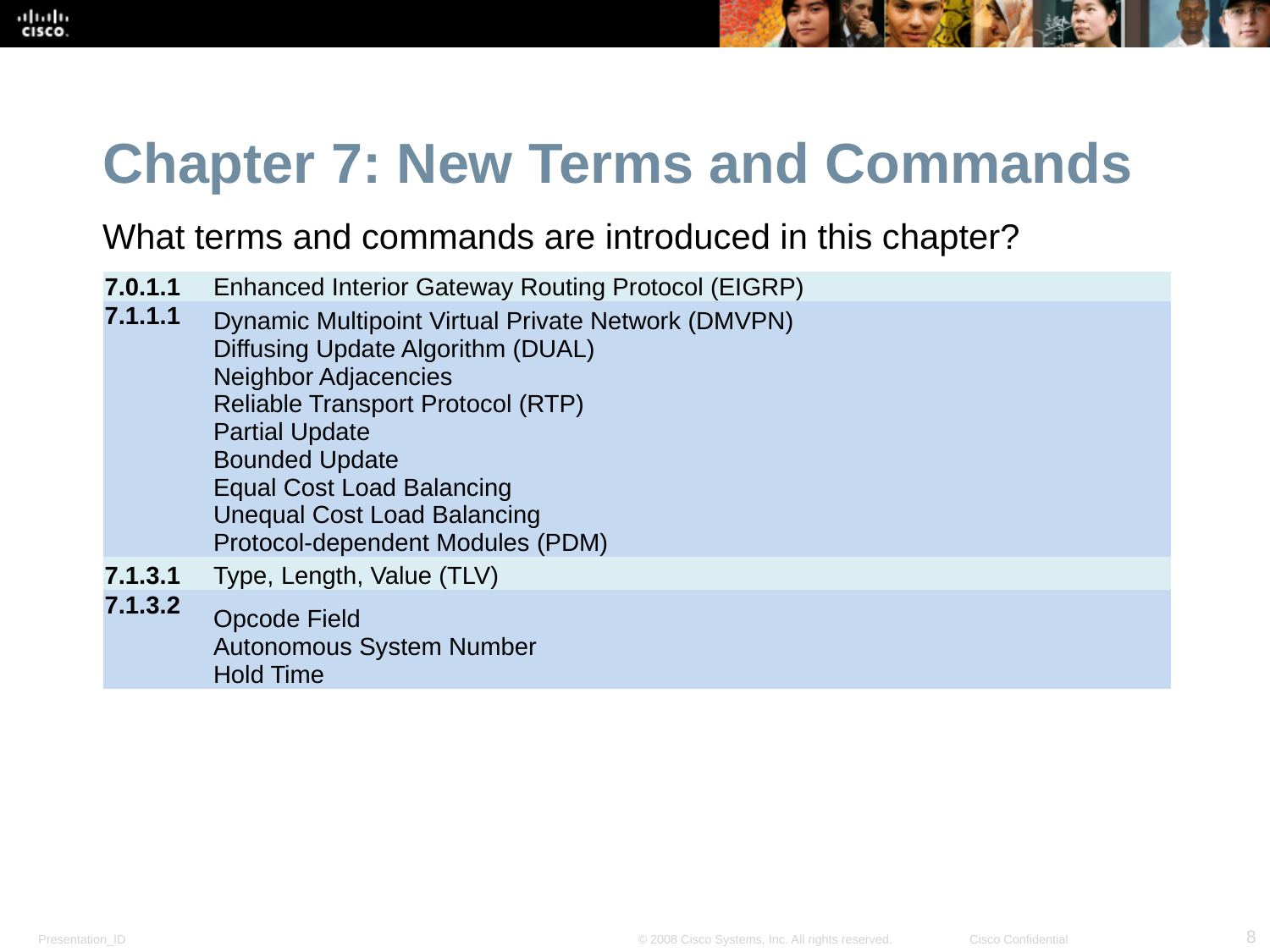

Chapter 7: New Terms and Commands
What terms and commands are introduced in this chapter?
| 7.0.1.1 | Enhanced Interior Gateway Routing Protocol (EIGRP) |
| --- | --- |
| 7.1.1.1 | Dynamic Multipoint Virtual Private Network (DMVPN)  Diffusing Update Algorithm (DUAL) Neighbor Adjacencies Reliable Transport Protocol (RTP)  Partial Update Bounded Update Equal Cost Load Balancing Unequal Cost Load Balancing Protocol-dependent Modules (PDM) |
| 7.1.3.1 | Type, Length, Value (TLV) |
| 7.1.3.2 | Opcode Field Autonomous System Number Hold Time |